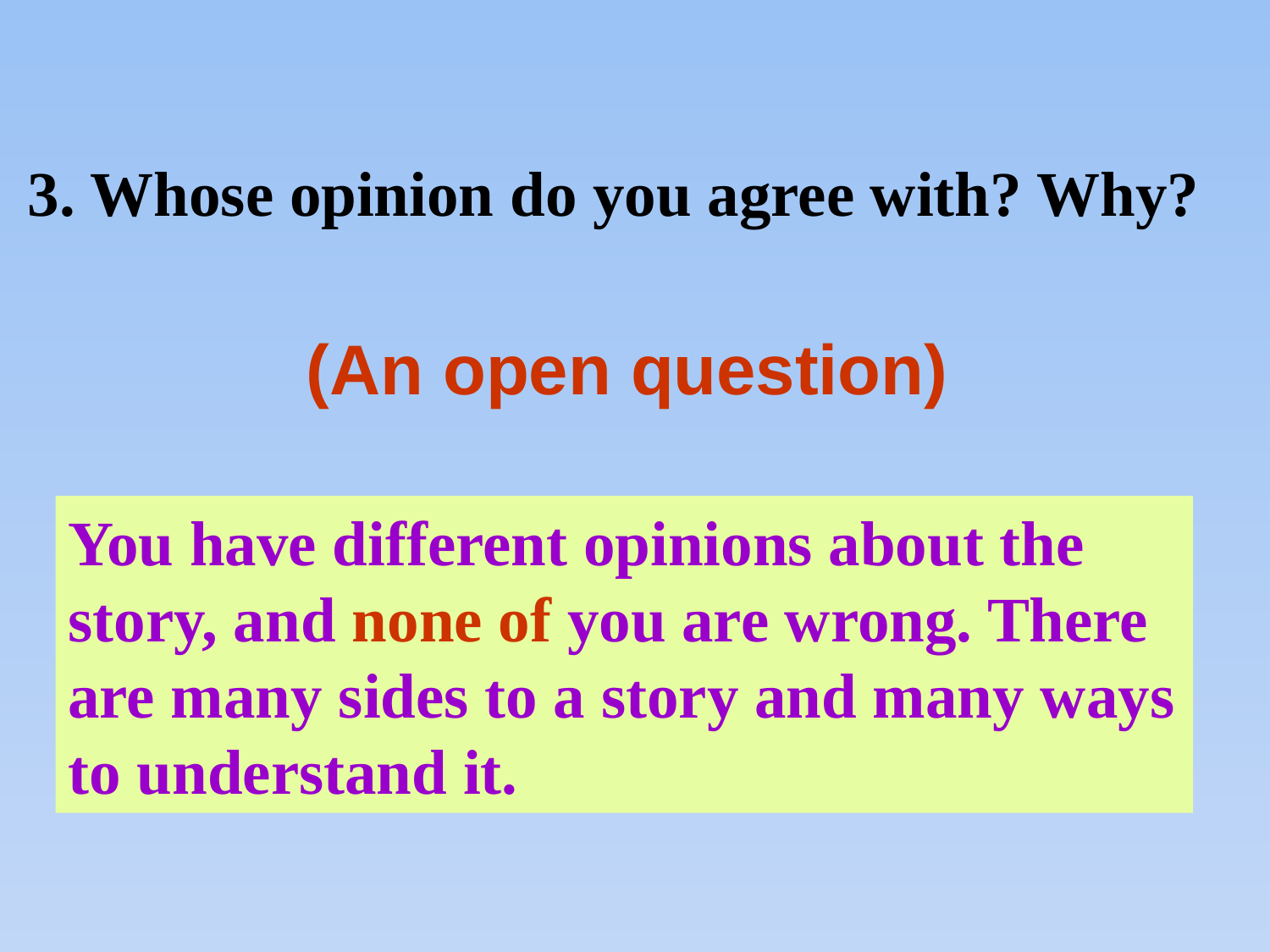

3. Whose opinion do you agree with? Why?
(An open question)
You have different opinions about the story, and none of you are wrong. There are many sides to a story and many ways to understand it.